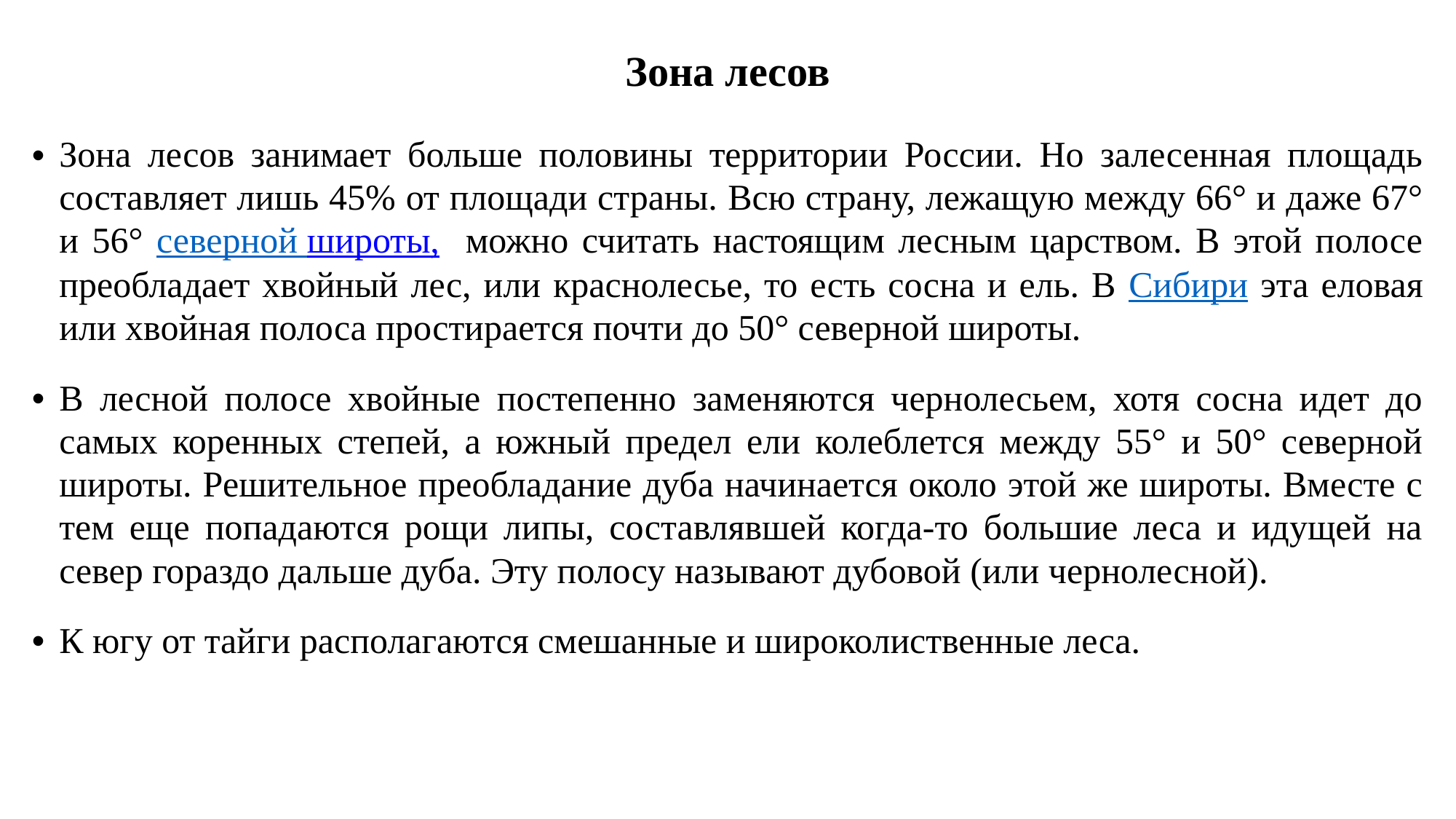

# Зона лесов
Зона лесов занимает больше половины территории России. Но залесенная площадь составляет лишь 45% от площади страны. Всю страну, лежащую между 66° и даже 67° и 56° северной широты,  можно считать настоящим лесным царством. В этой полосе преобладает хвойный лес, или краснолесье, то есть сосна и ель. В Сибири эта еловая или хвойная полоса простирается почти до 50° северной широты.
В лесной полосе хвойные постепенно заменяются чернолесьем, хотя сосна идет до самых коренных степей, а южный предел ели колеблется между 55° и 50° северной широты. Решительное преобладание дуба начинается около этой же широты. Вместе с тем еще попадаются рощи липы, составлявшей когда-то большие леса и идущей на север гораздо дальше дуба. Эту полосу называют дубовой (или чернолесной).
К югу от тайги располагаются смешанные и широколиственные леса.